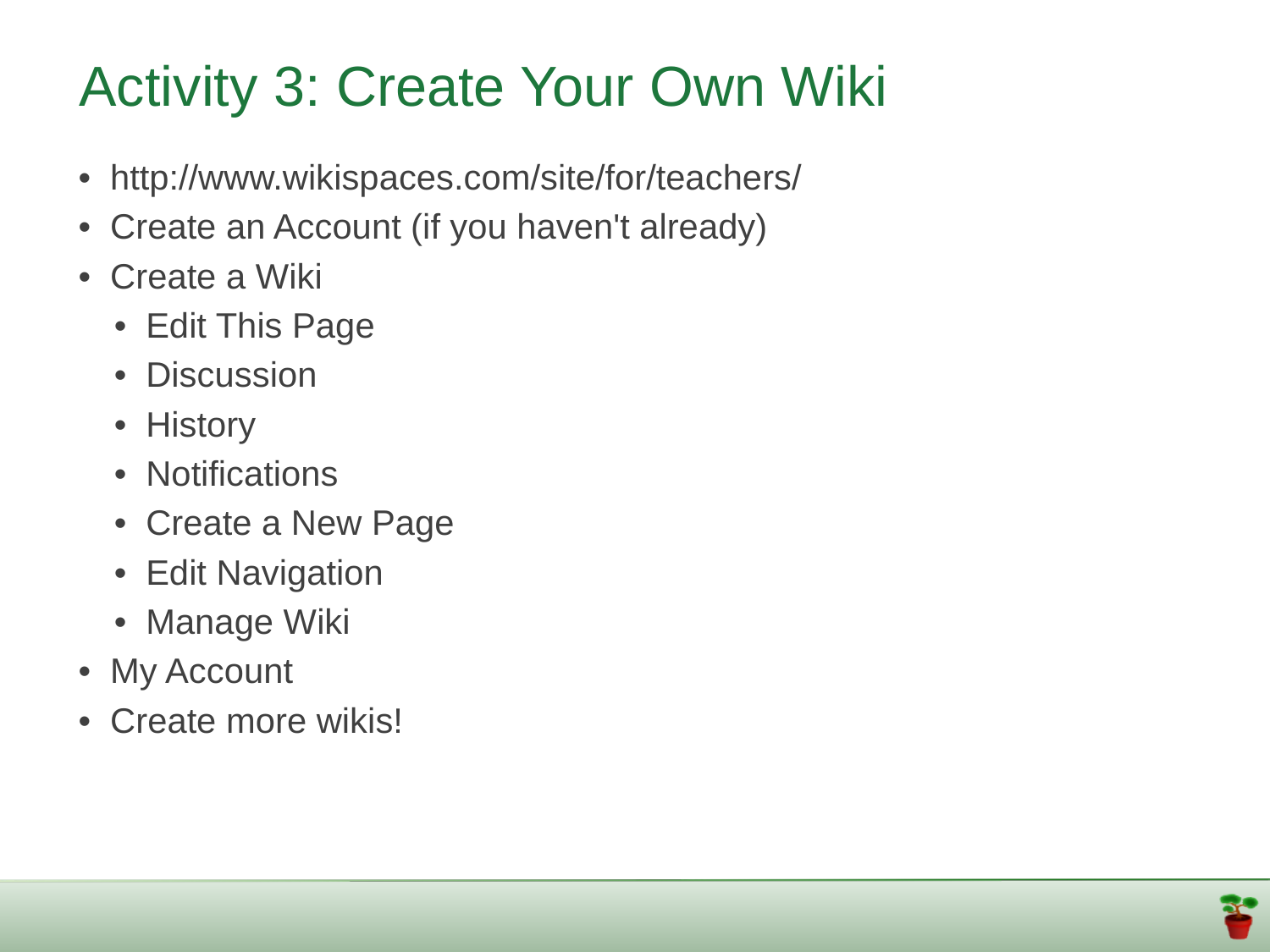

Activity 3: Create Your Own Wiki
•  http://www.wikispaces.com/site/for/teachers/
•  Create an Account (if you haven't already)
•  Create a Wiki
•  Edit This Page
•  Discussion
•  History
•  Notifications
•  Create a New Page
•  Edit Navigation
•  Manage Wiki
•  My Account
•  Create more wikis!